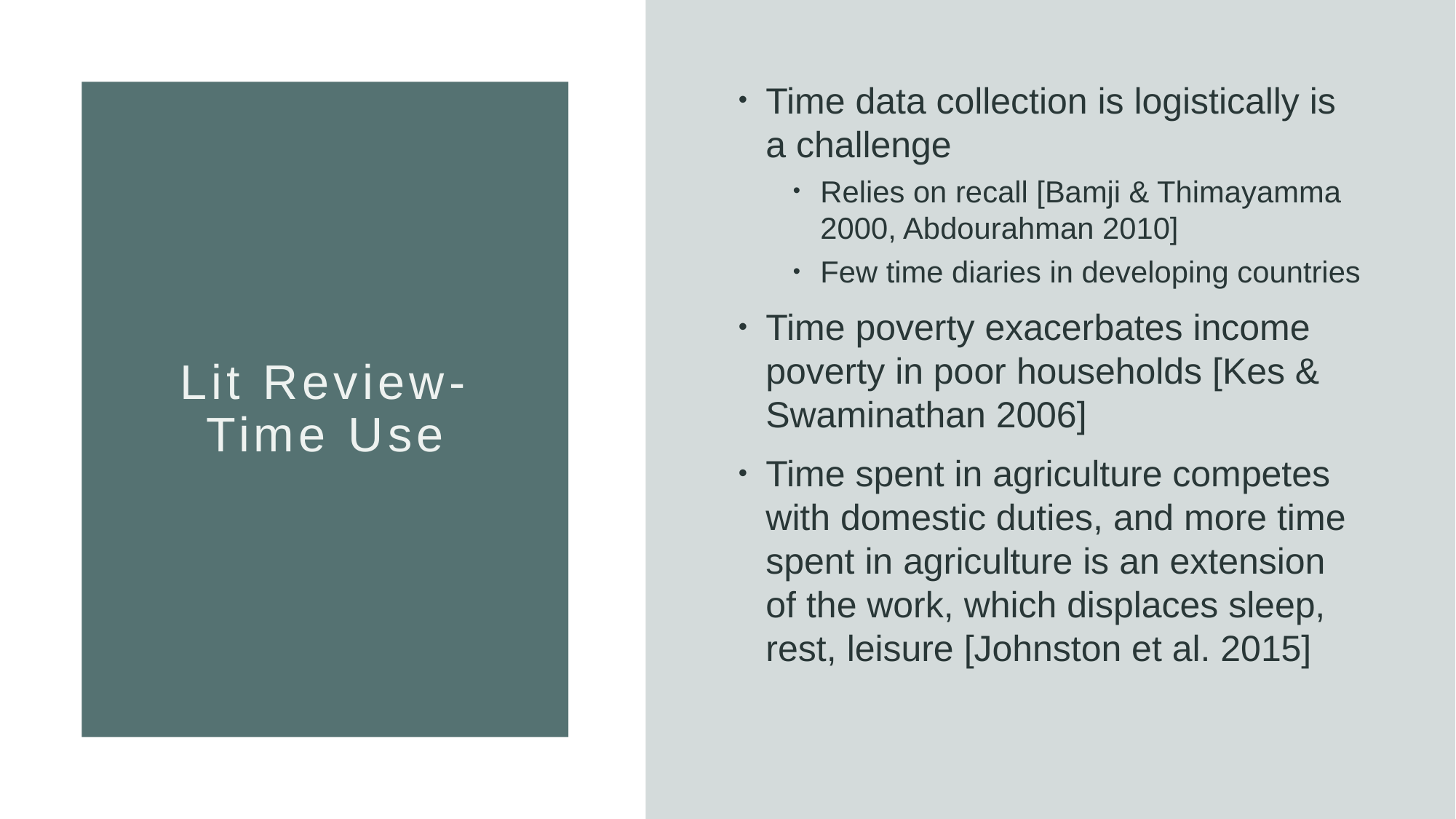

Time data collection is logistically is a challenge
Relies on recall [Bamji & Thimayamma 2000, Abdourahman 2010]
Few time diaries in developing countries
Time poverty exacerbates income poverty in poor households [Kes & Swaminathan 2006]
Time spent in agriculture competes with domestic duties, and more time spent in agriculture is an extension of the work, which displaces sleep, rest, leisure [Johnston et al. 2015]

# Lit Review- Time Use